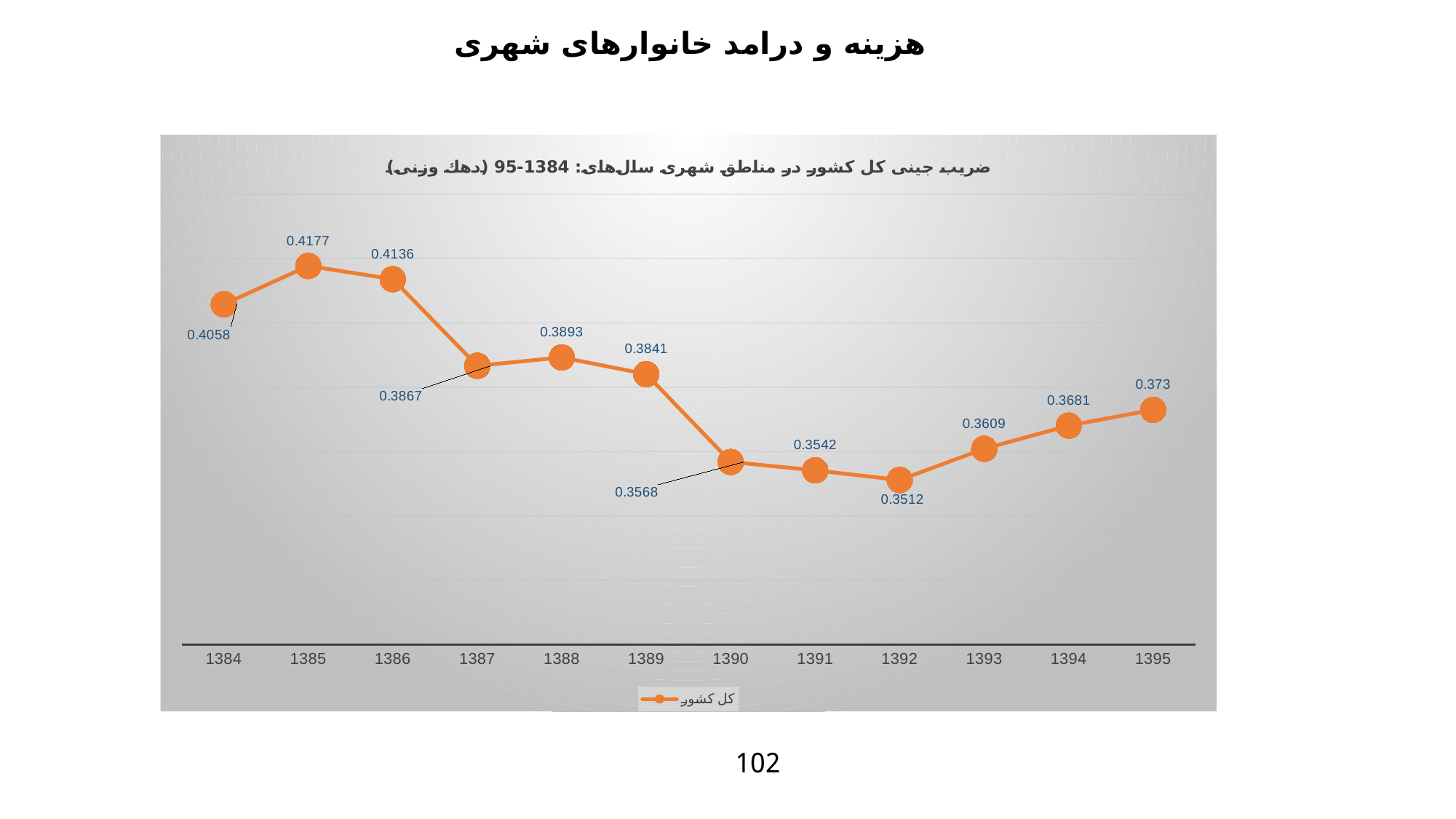

هزینه و درامد خانوارهای شهری

### Chart: ضريب جينی کل کشور در مناطق شهری سال‌های: 1384-95 (دهك وزنی)

| Category | كل كشور |
|---|---|
| 1384 | 0.4058 |
| 1385 | 0.4177 |
| 1386 | 0.4136 |
| 1387 | 0.3867 |
| 1388 | 0.3893 |
| 1389 | 0.3841 |
| 1390 | 0.3568 |
| 1391 | 0.3542 |
| 1392 | 0.3512 |
| 1393 | 0.3609 |
| 1394 | 0.3681 |
| 1395 | 0.373 |
102